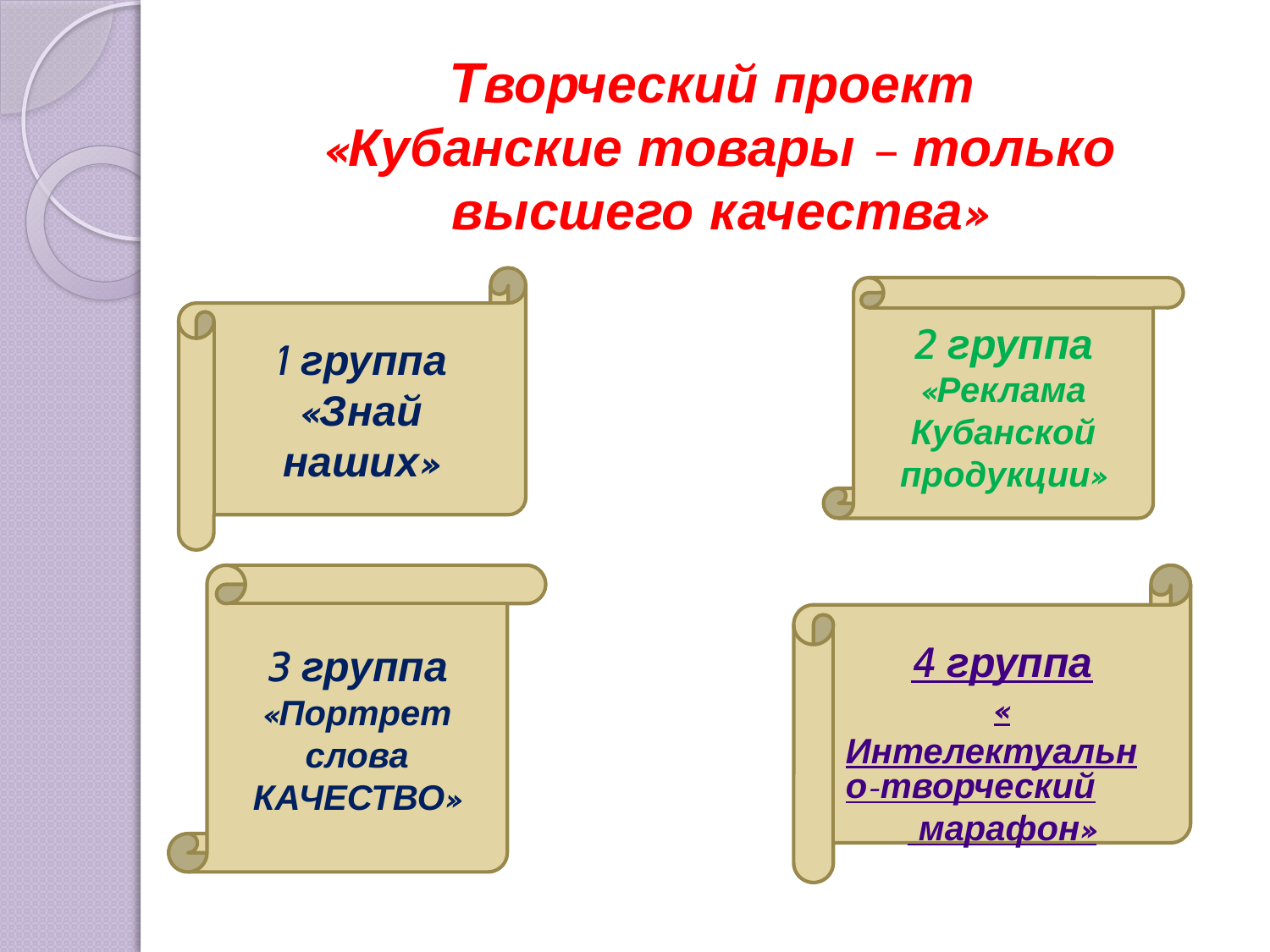

# Творческий проект «Кубанские товары – только высшего качества»

1 группа
«Знай наших»
2 группа
«Реклама Кубанской продукции»
3 группа
«Портрет слова КАЧЕСТВО»
4 группа
«Интелектуально-творческий марафон»